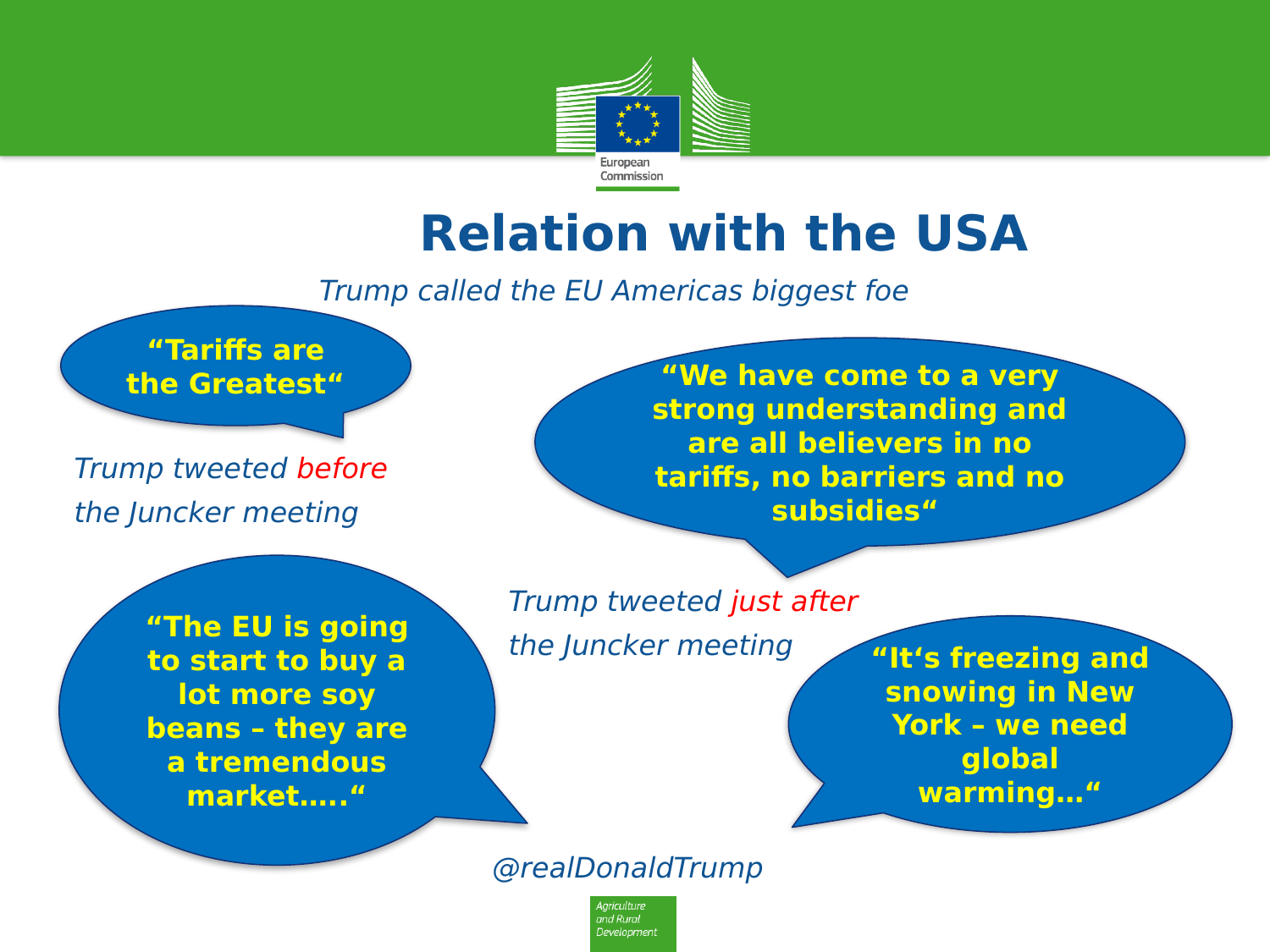

# Relation with the USA
		 Trump called the EU Americas biggest foe

  Trump tweeted before
  the Juncker meeting

			        Trump tweeted just after
   			        the Juncker meeting

                                                 @realDonaldTrump
“Tariffs are the Greatest“
“We have come to a very strong understanding and are all believers in no tariffs, no barriers and no subsidies“
“The EU is going to start to buy a lot more soy beans – they are a tremendous market…..“
“It‘s freezing and snowing in New York – we need global warming…“